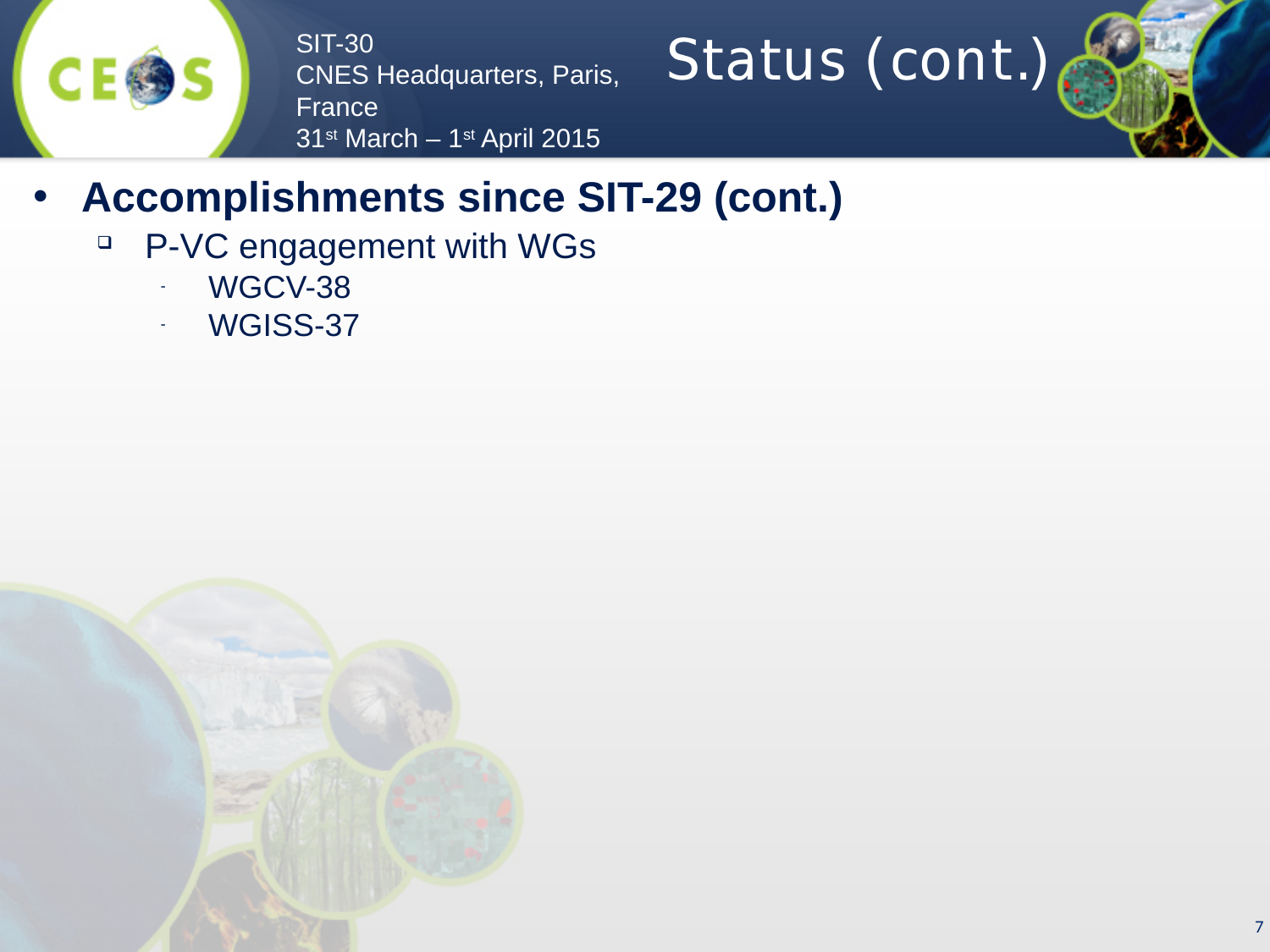

Status (cont.)
Accomplishments since SIT-29 (cont.)
P-VC engagement with WGs
WGCV-38
WGISS-37

7